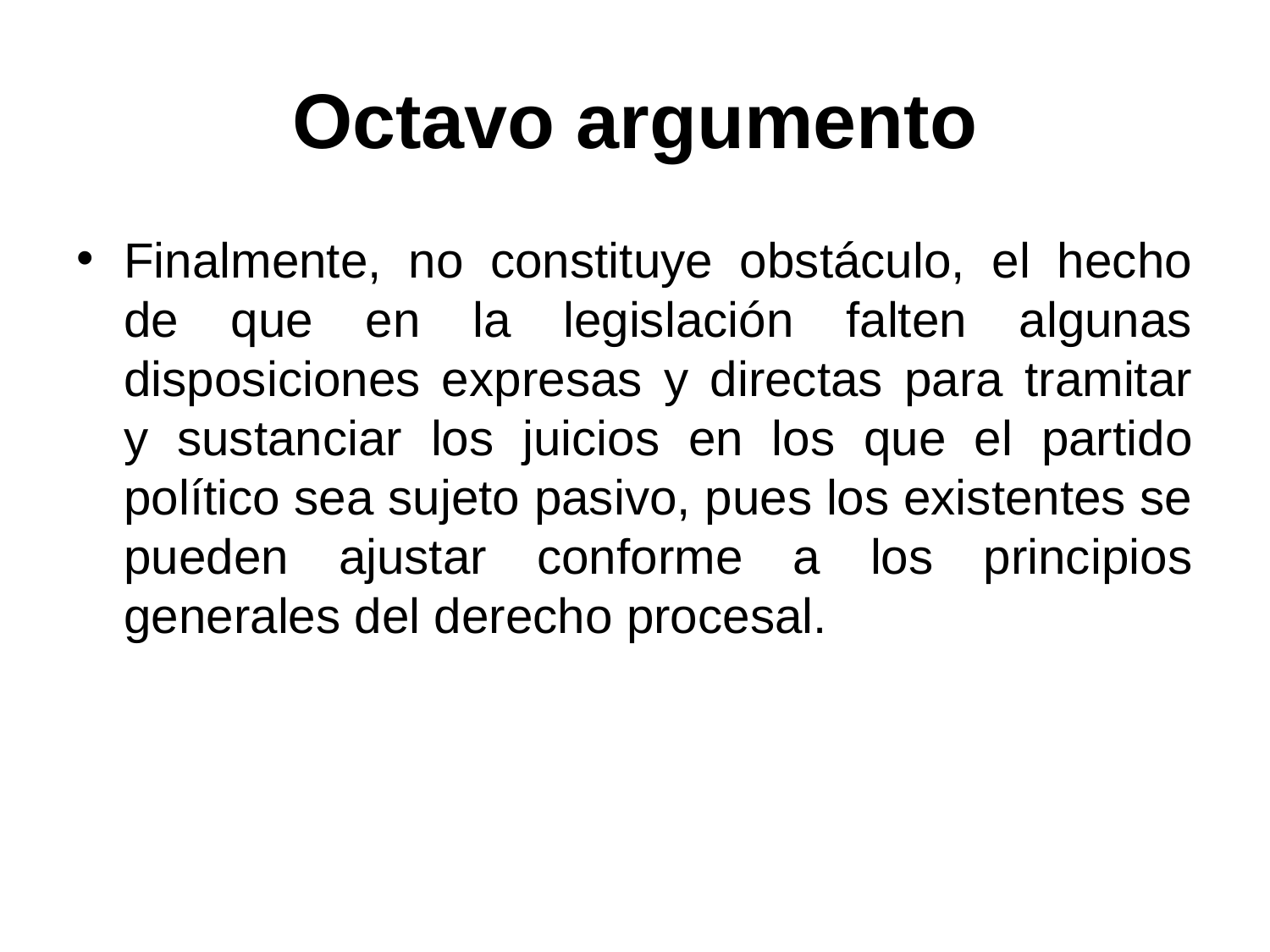

# Octavo argumento
Finalmente, no constituye obstáculo, el hecho de que en la legislación falten algunas disposiciones expresas y directas para tramitar y sustanciar los juicios en los que el partido político sea sujeto pasivo, pues los existentes se pueden ajustar conforme a los principios generales del derecho procesal.